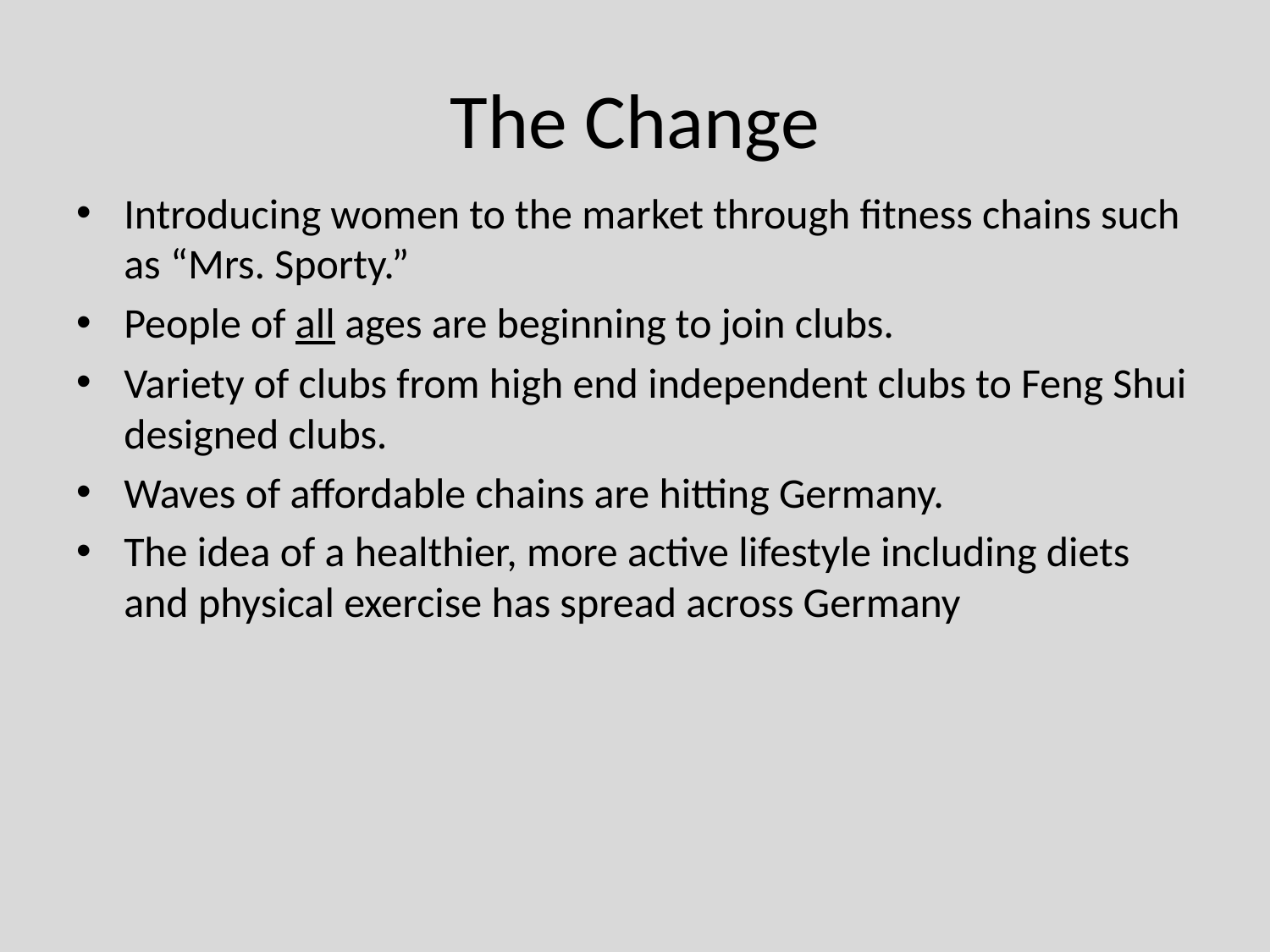

# The Change
Introducing women to the market through fitness chains such as “Mrs. Sporty.”
People of all ages are beginning to join clubs.
Variety of clubs from high end independent clubs to Feng Shui designed clubs.
Waves of affordable chains are hitting Germany.
The idea of a healthier, more active lifestyle including diets and physical exercise has spread across Germany